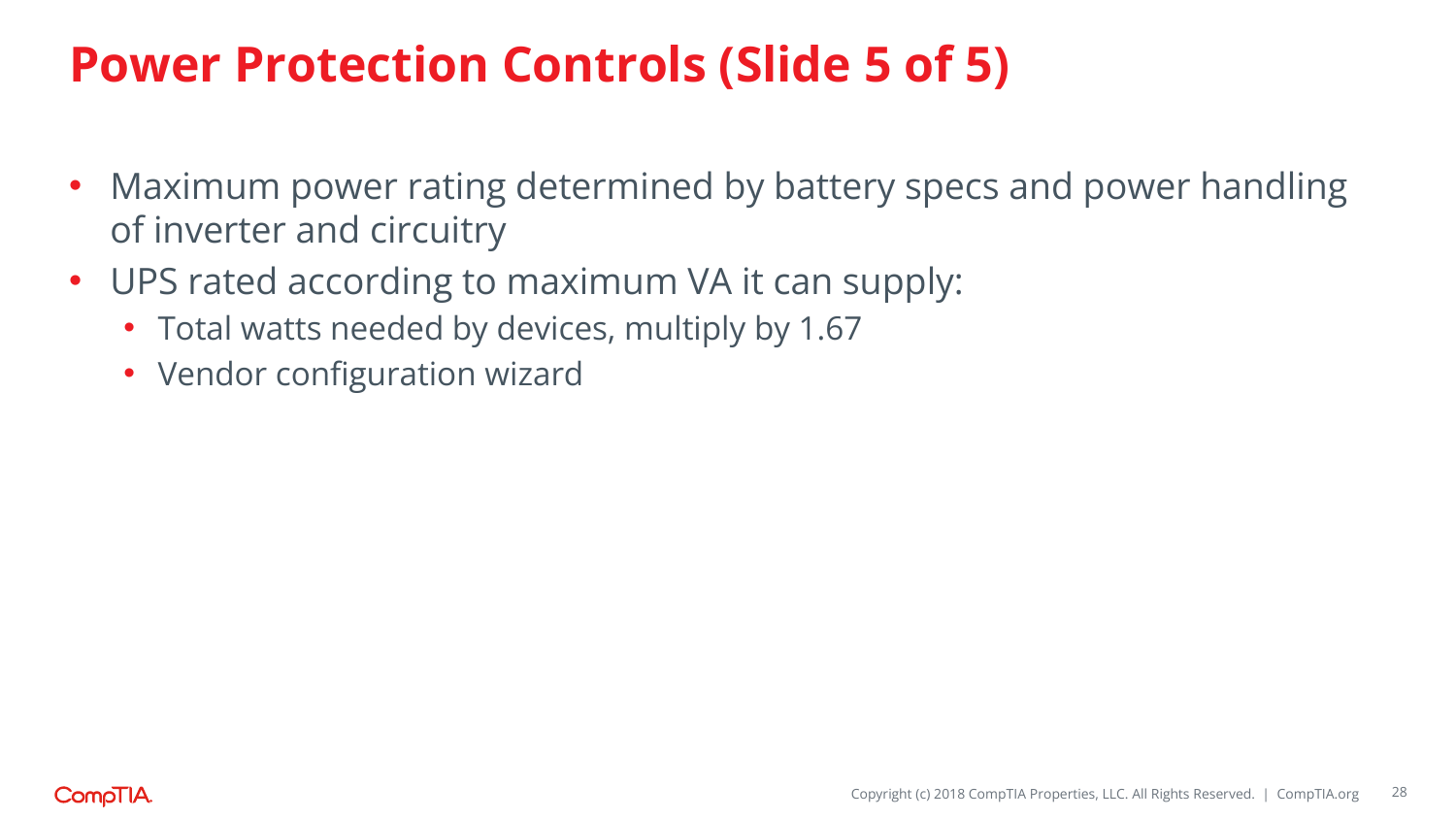

# Power Protection Controls (Slide 5 of 5)
Maximum power rating determined by battery specs and power handling of inverter and circuitry
UPS rated according to maximum VA it can supply:
Total watts needed by devices, multiply by 1.67
Vendor configuration wizard

28